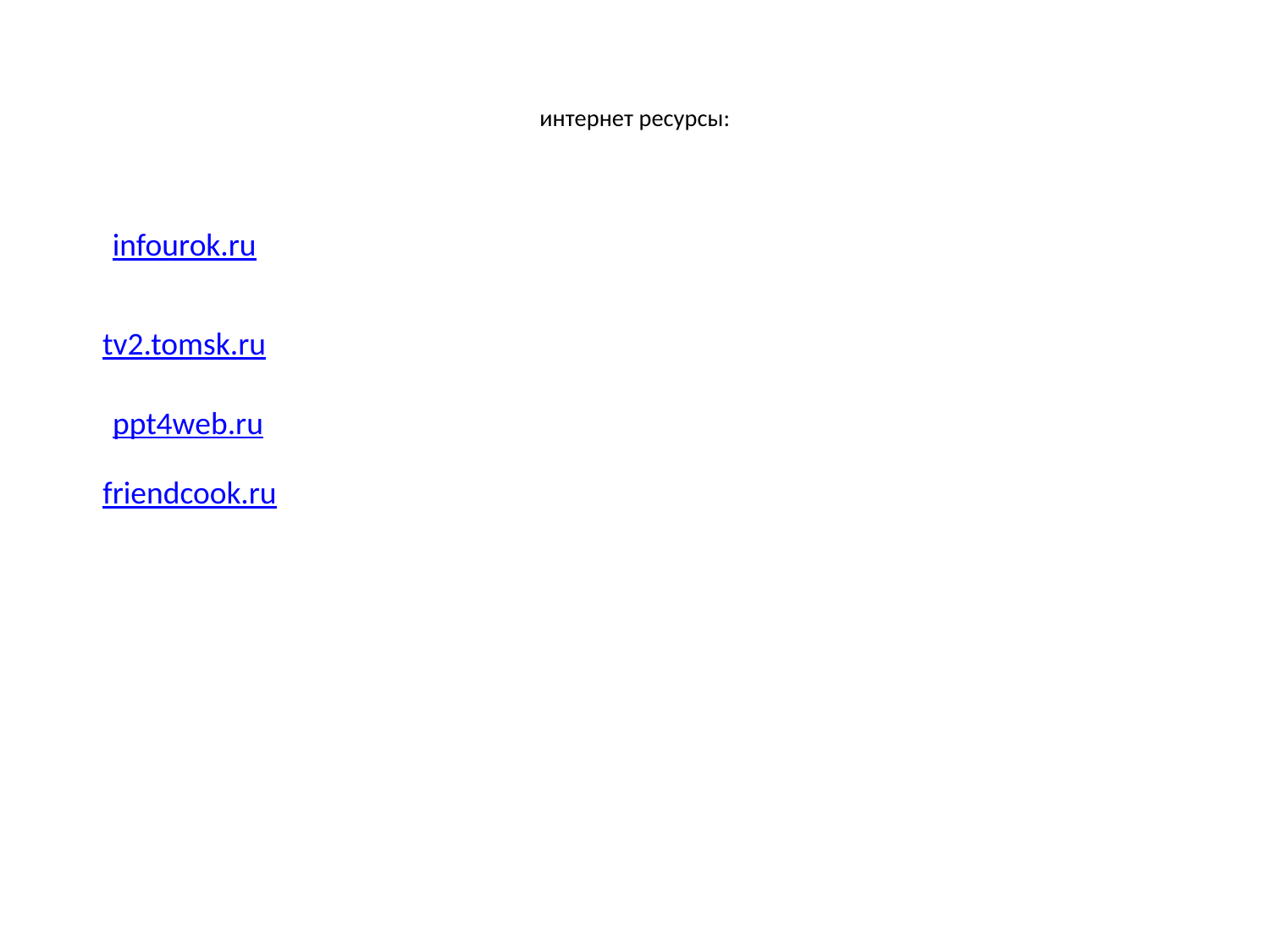

# интернет ресурсы:
infourok.ru
tv2.tomsk.ru
ppt4web.ru
friendcook.ru